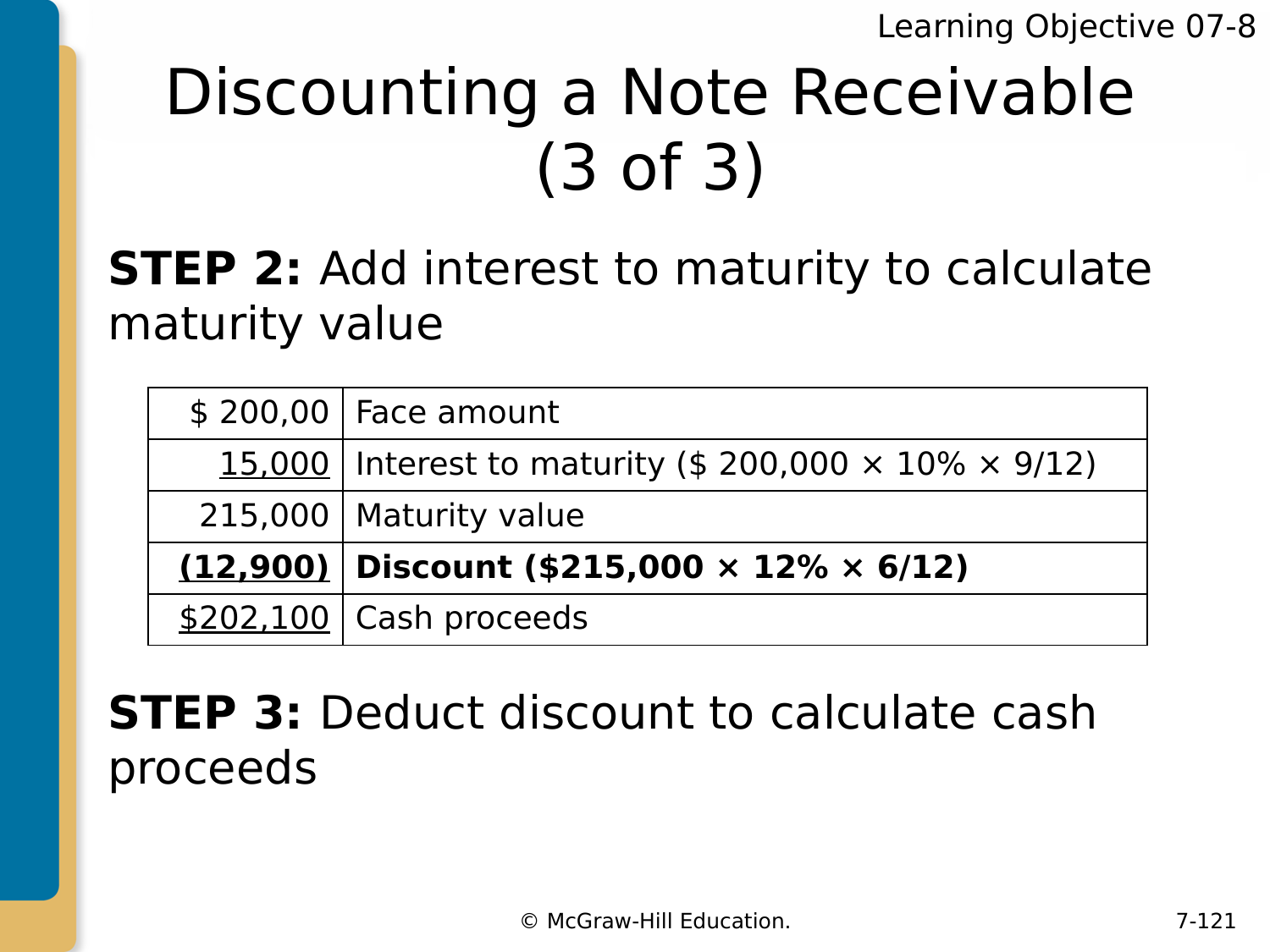

Learning Objective 07-8
# Discounting a Note Receivable (3 of 3)
STEP 2: Add interest to maturity to calculate maturity value
| $ 200,00 | Face amount |
| --- | --- |
| 15,000 | Interest to maturity ($ 200,000 × 10% × 9/12) |
| 215,000 | Maturity value |
| (12,900) | Discount ($215,000 × 12% × 6/12) |
| $202,100 | Cash proceeds |
STEP 3: Deduct discount to calculate cash proceeds